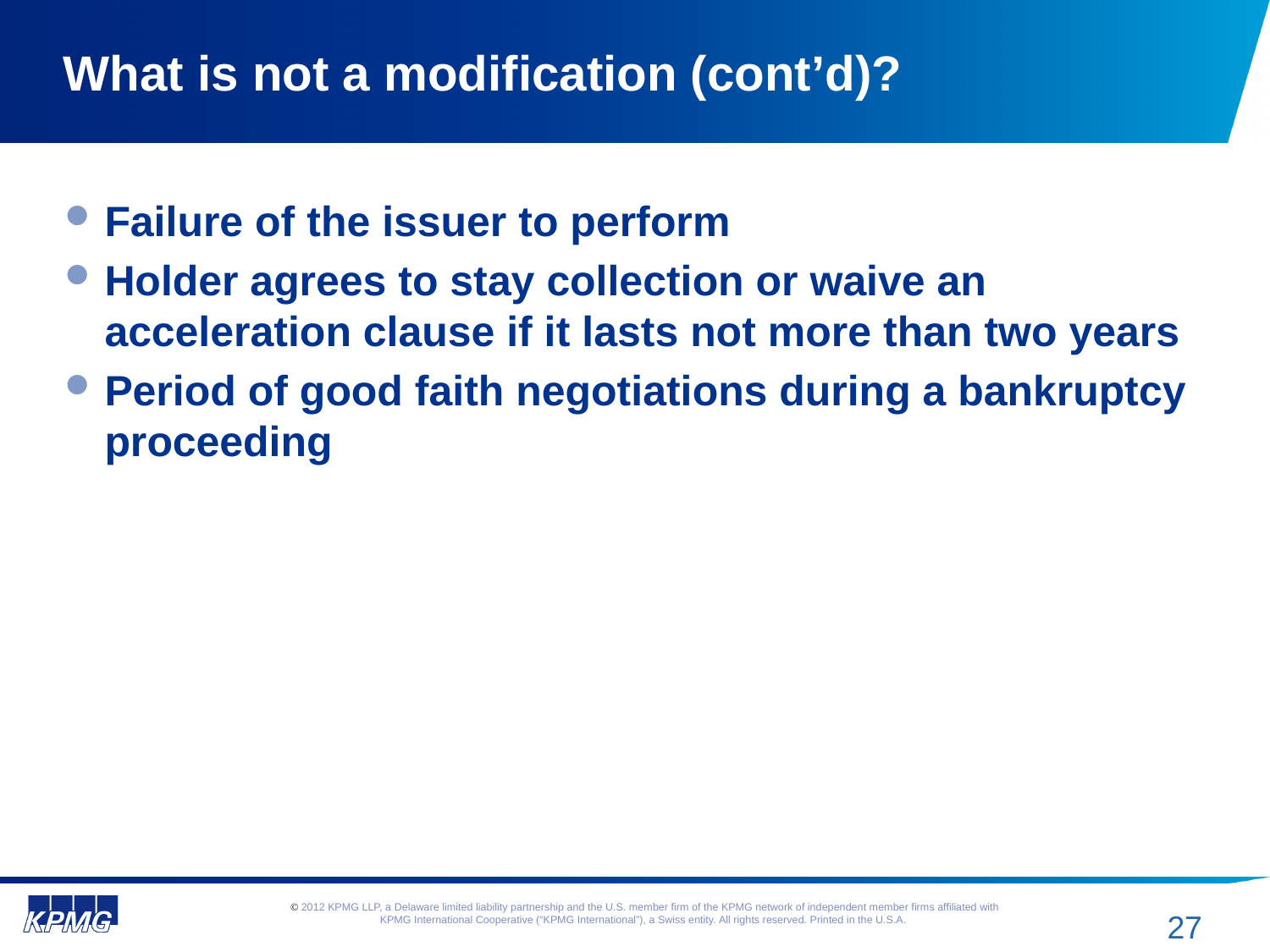

# What is not a modification (cont’d)?
Failure of the issuer to perform
Holder agrees to stay collection or waive an acceleration clause if it lasts not more than two years
Period of good faith negotiations during a bankruptcy proceeding

27